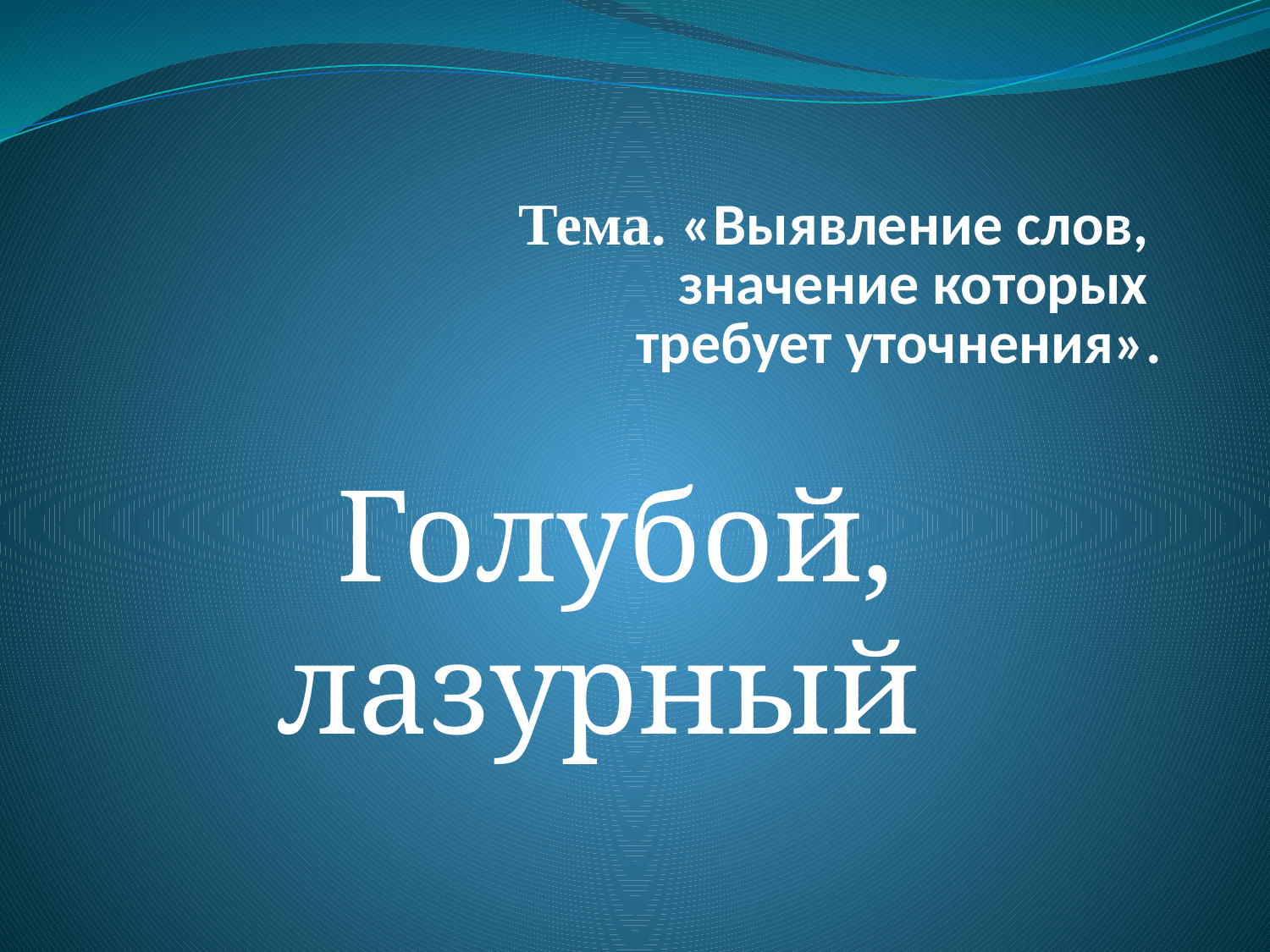

# Тема. «Выявление слов, значение которых требует уточнения».
Голубой, лазурный